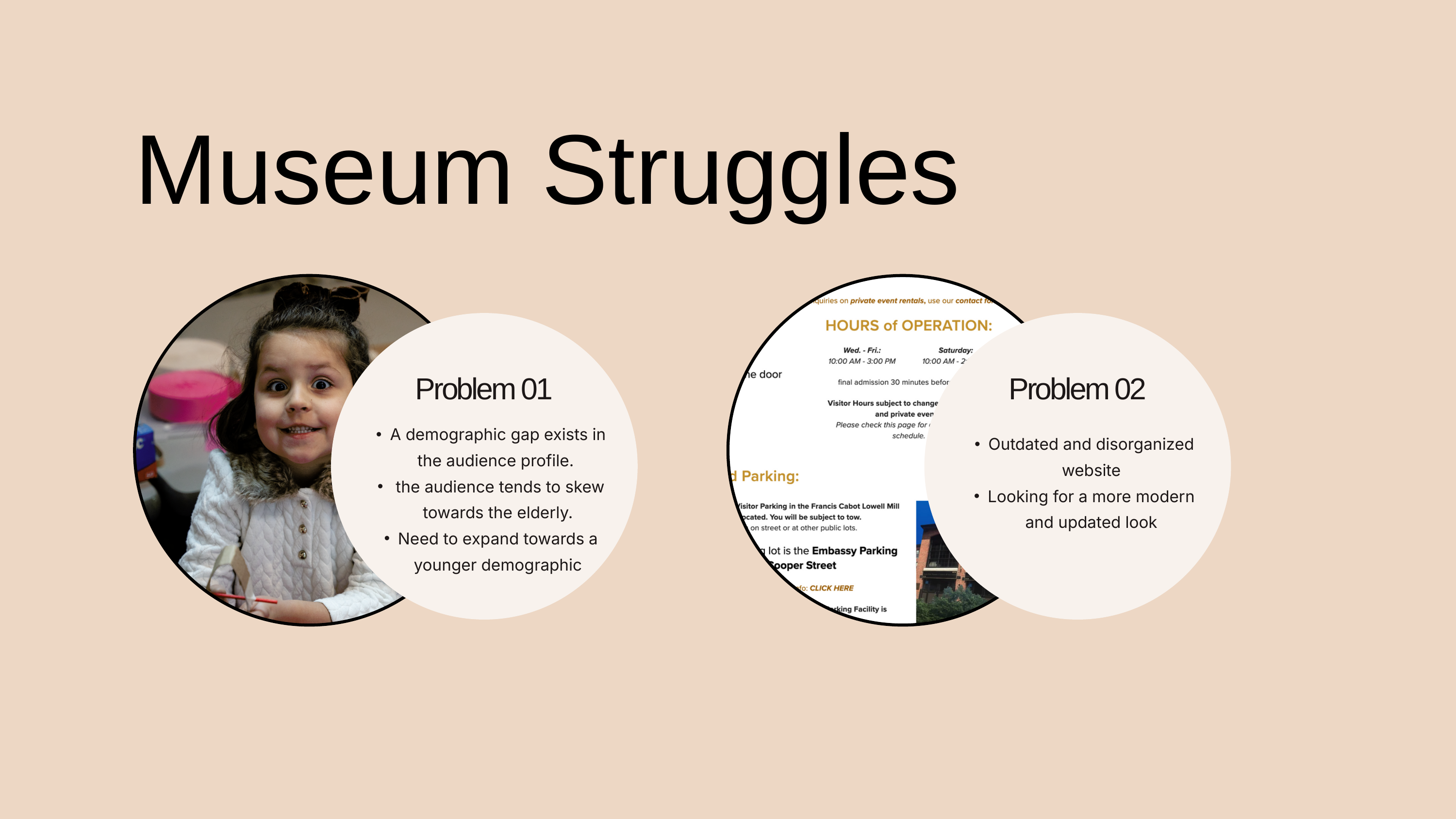

Museum Struggles

Problem 01
Problem 02
A demographic gap exists in the audience profile.
 the audience tends to skew towards the elderly.
Need to expand towards a younger demographic
Outdated and disorganized website
Looking for a more modern and updated look